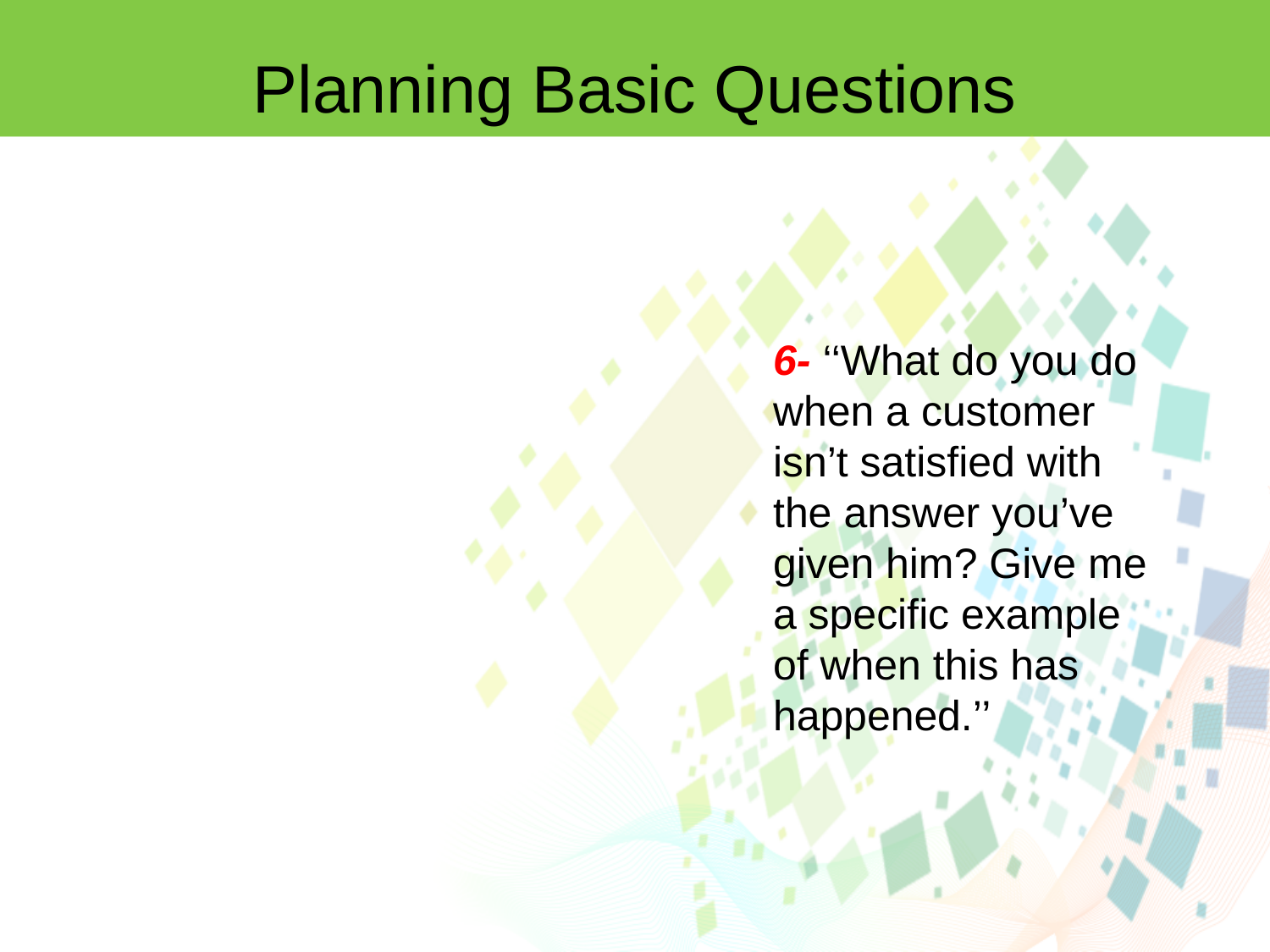

Planning Basic Questions
6- ‘‘What do you do when a customer isn’t satisfied with the answer you’ve given him? Give me a specific example of when this has happened.’’